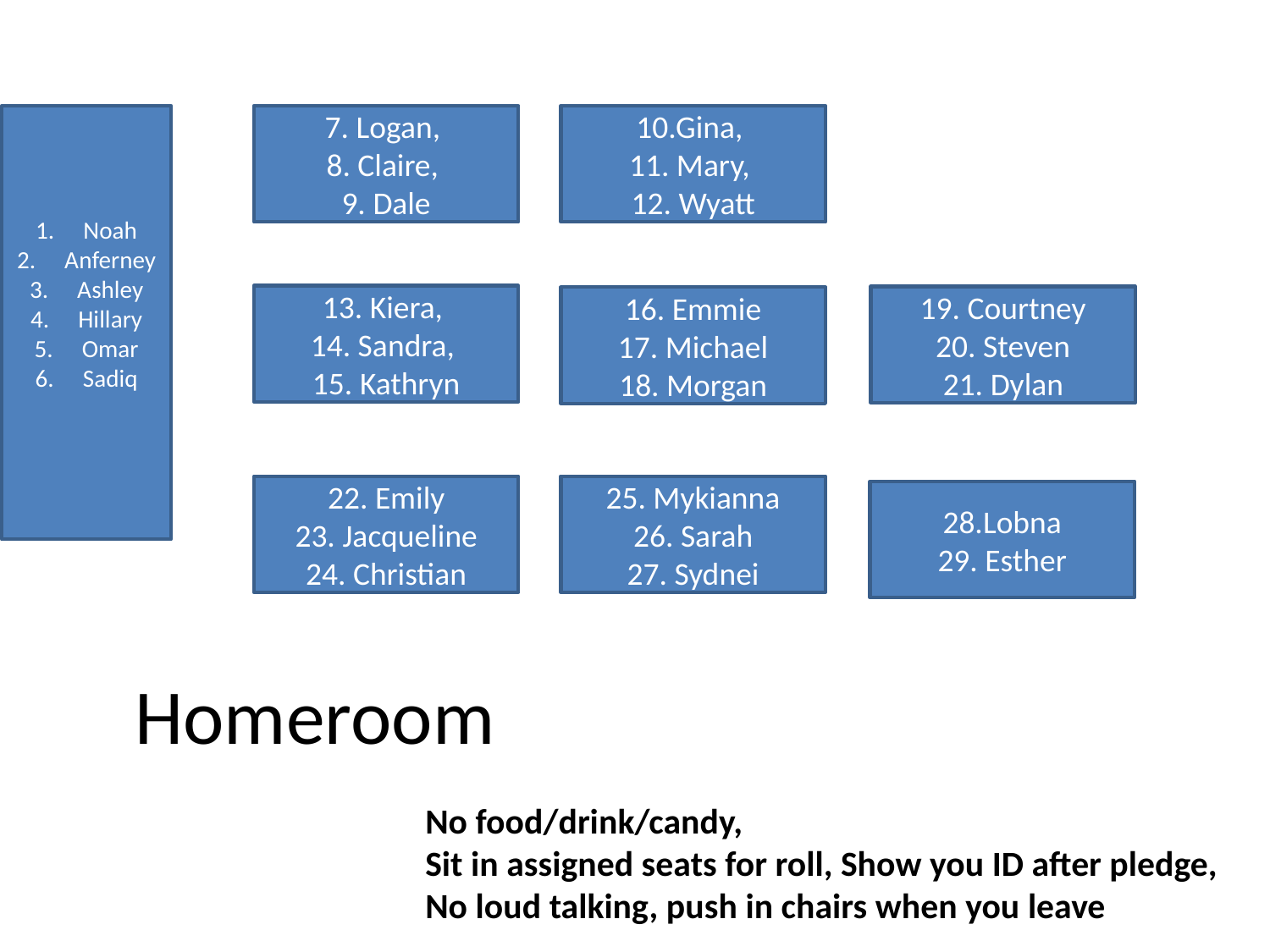

Noah
Anferney
Ashley
Hillary
Omar
Sadiq

7. Logan,
8. Claire,
9. Dale
10.Gina,
11. Mary,
12. Wyatt
13. Kiera,
14. Sandra,
15. Kathryn
19. Courtney
20. Steven
21. Dylan
16. Emmie
17. Michael
18. Morgan
22. Emily
23. Jacqueline
24. Christian
25. Mykianna
26. Sarah
27. Sydnei
28.Lobna
29. Esther
Homeroom
No food/drink/candy,
Sit in assigned seats for roll, Show you ID after pledge,  No loud talking, push in chairs when you leave